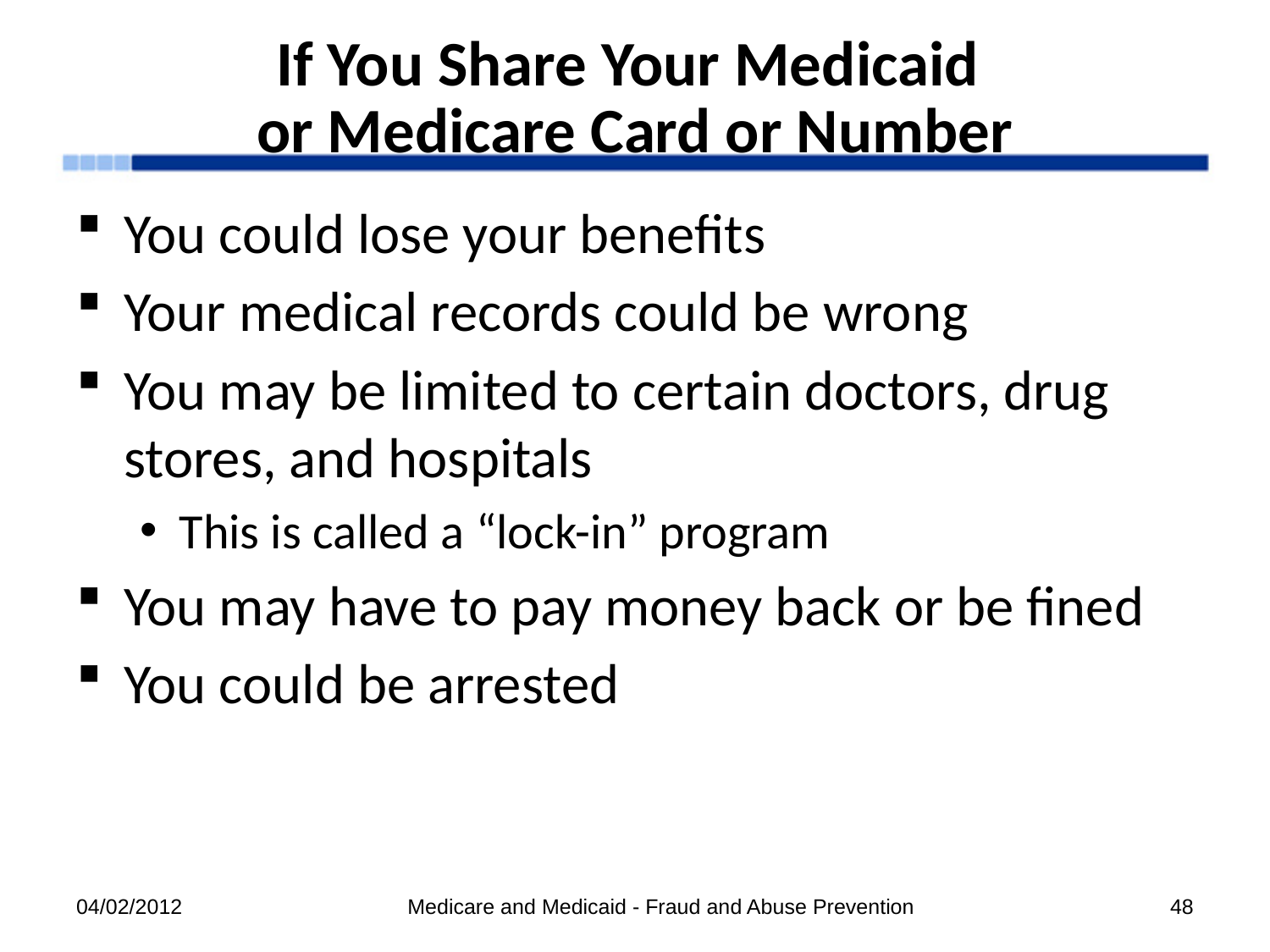

# If You Share Your Medicaid or Medicare Card or Number
You could lose your benefits
Your medical records could be wrong
You may be limited to certain doctors, drug stores, and hospitals
This is called a “lock-in” program
You may have to pay money back or be fined
You could be arrested

04/02/2012
Medicare and Medicaid - Fraud and Abuse Prevention
48